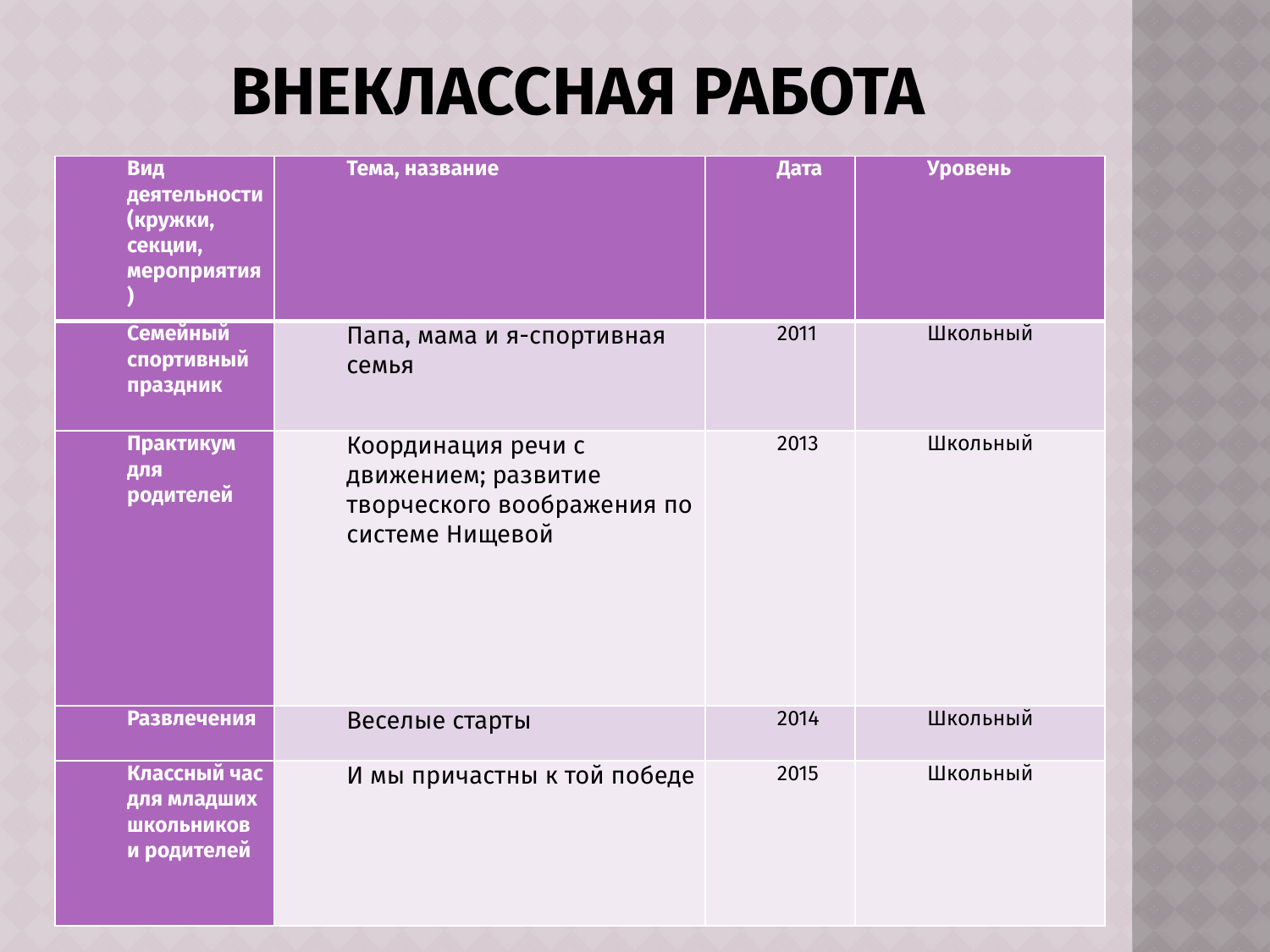

# Внеклассная работа
| Вид деятельности (кружки, секции, мероприятия) | Тема, название | Дата | Уровень |
| --- | --- | --- | --- |
| Семейный спортивный праздник | Папа, мама и я-спортивная семья | 2011 | Школьный |
| Практикум для родителей | Координация речи с движением; развитие творческого воображения по системе Нищевой | 2013 | Школьный |
| Развлечения | Веселые старты | 2014 | Школьный |
| Классный час для младших школьников и родителей | И мы причастны к той победе | 2015 | Школьный |